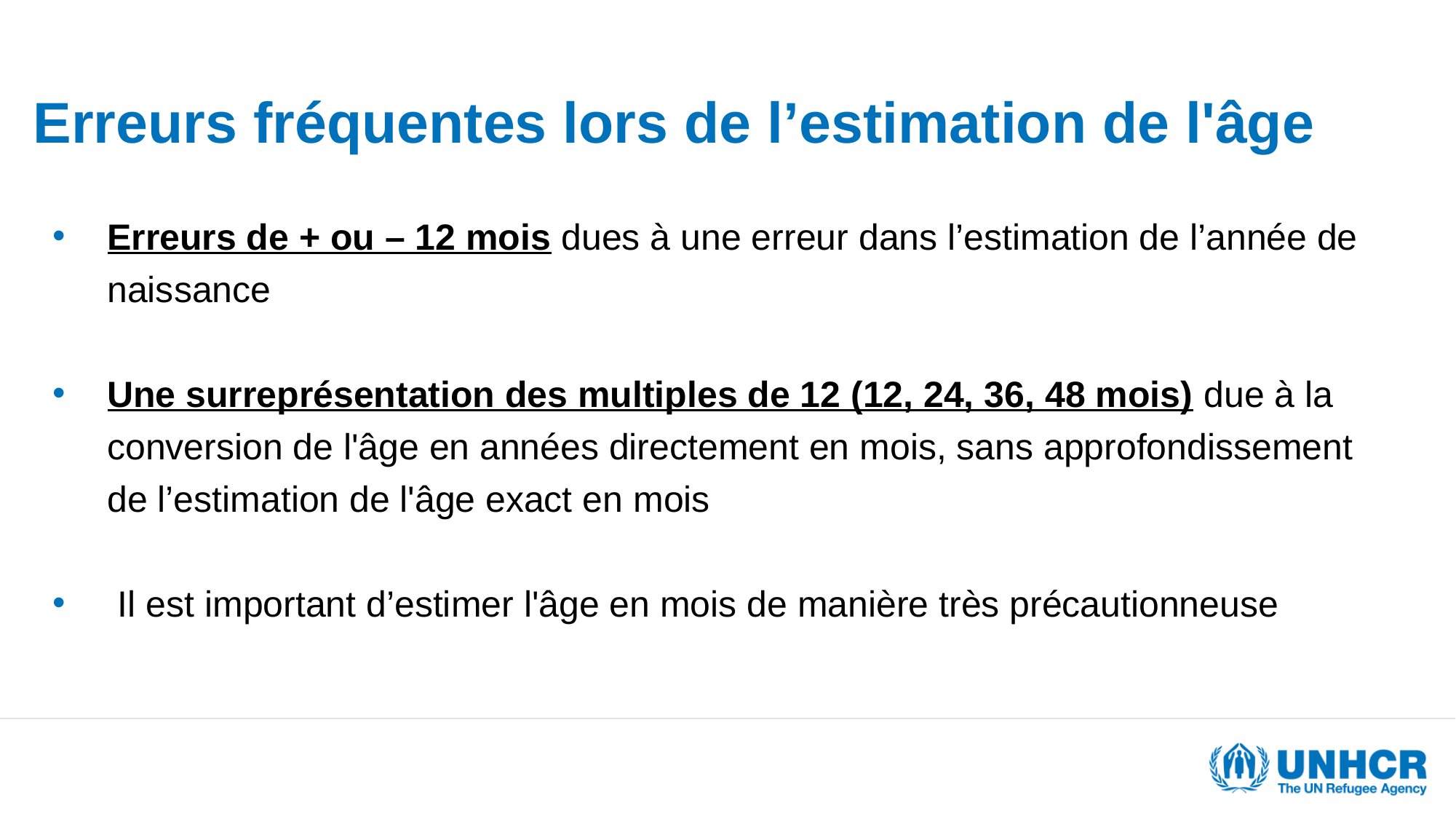

# Erreurs fréquentes lors de l’estimation de l'âge
Erreurs de + ou – 12 mois dues à une erreur dans l’estimation de l’année de naissance

Une surreprésentation des multiples de 12 (12, 24, 36, 48 mois) due à la conversion de l'âge en années directement en mois, sans approfondissement de l’estimation de l'âge exact en mois

 Il est important d’estimer l'âge en mois de manière très précautionneuse